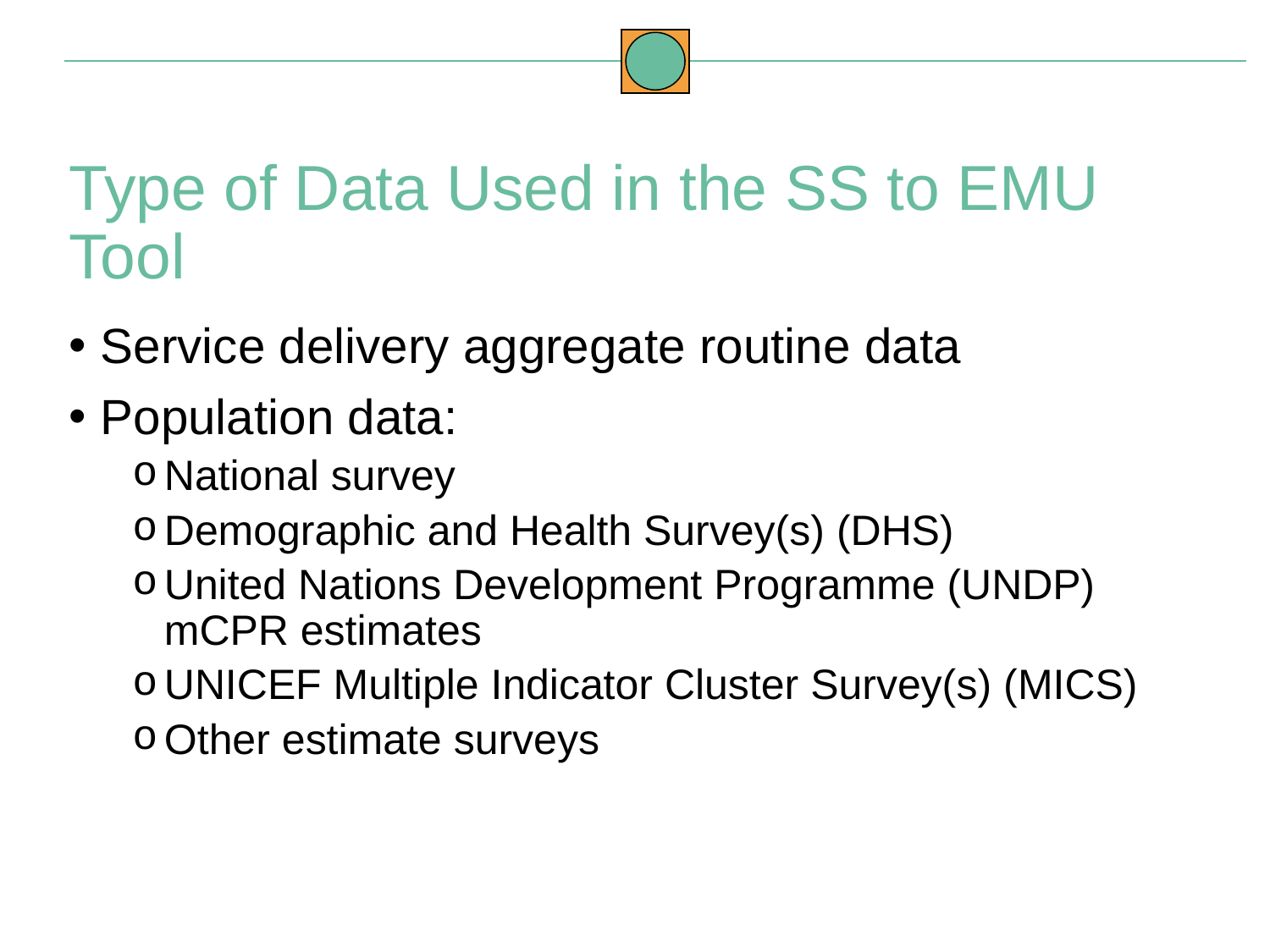

Type of Data Used in the SS to EMU Tool
Service delivery aggregate routine data
Population data:
National survey
Demographic and Health Survey(s) (DHS)
United Nations Development Programme (UNDP) mCPR estimates
UNICEF Multiple Indicator Cluster Survey(s) (MICS)
Other estimate surveys